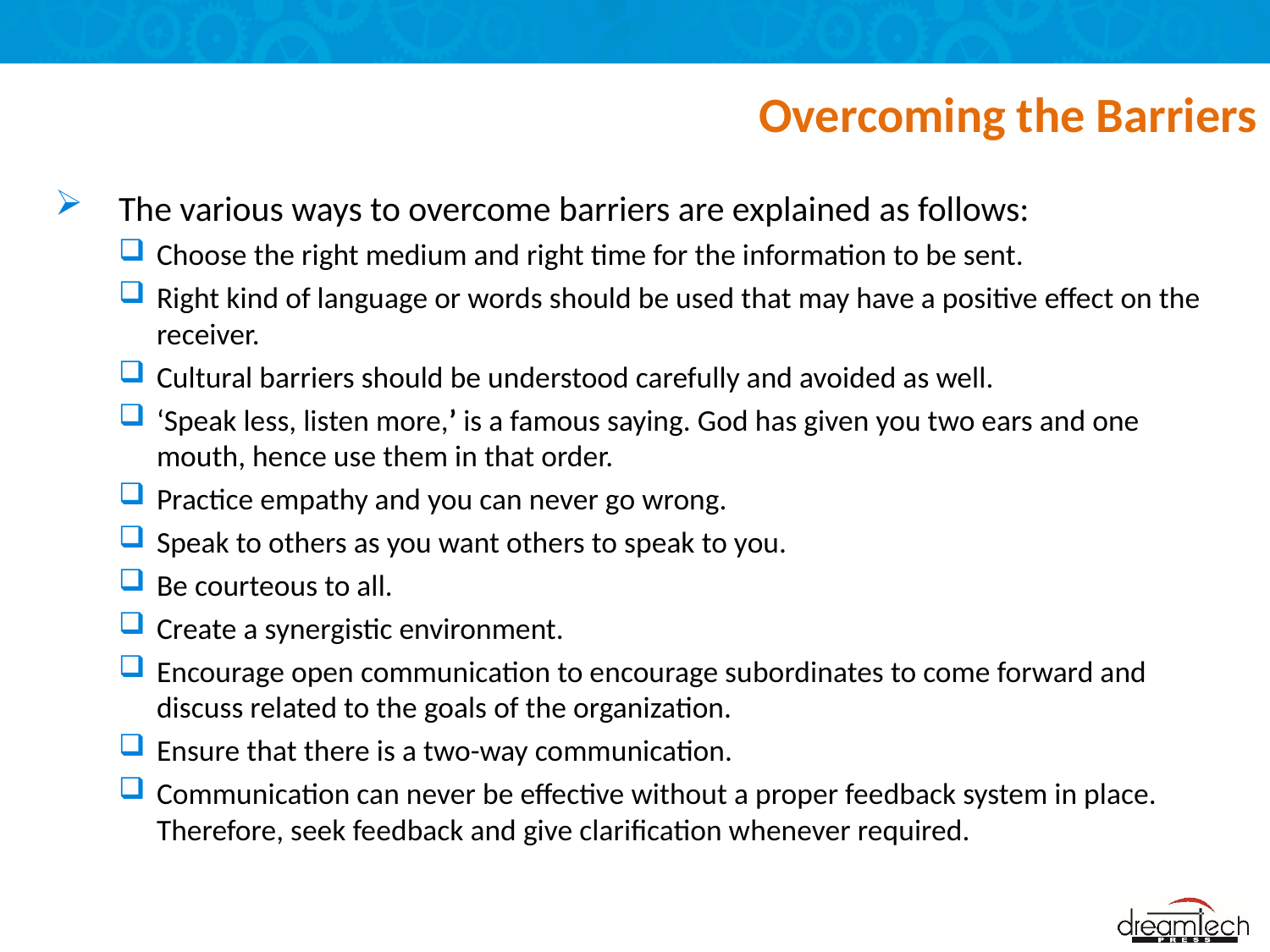

# Overcoming the Barriers
The various ways to overcome barriers are explained as follows:
Choose the right medium and right time for the information to be sent.
Right kind of language or words should be used that may have a positive effect on the receiver.
Cultural barriers should be understood carefully and avoided as well.
‘Speak less, listen more,’ is a famous saying. God has given you two ears and one mouth, hence use them in that order.
Practice empathy and you can never go wrong.
Speak to others as you want others to speak to you.
Be courteous to all.
Create a synergistic environment.
Encourage open communication to encourage subordinates to come forward and discuss related to the goals of the organization.
Ensure that there is a two-way communication.
Communication can never be effective without a proper feedback system in place. Therefore, seek feedback and give clarification whenever required.